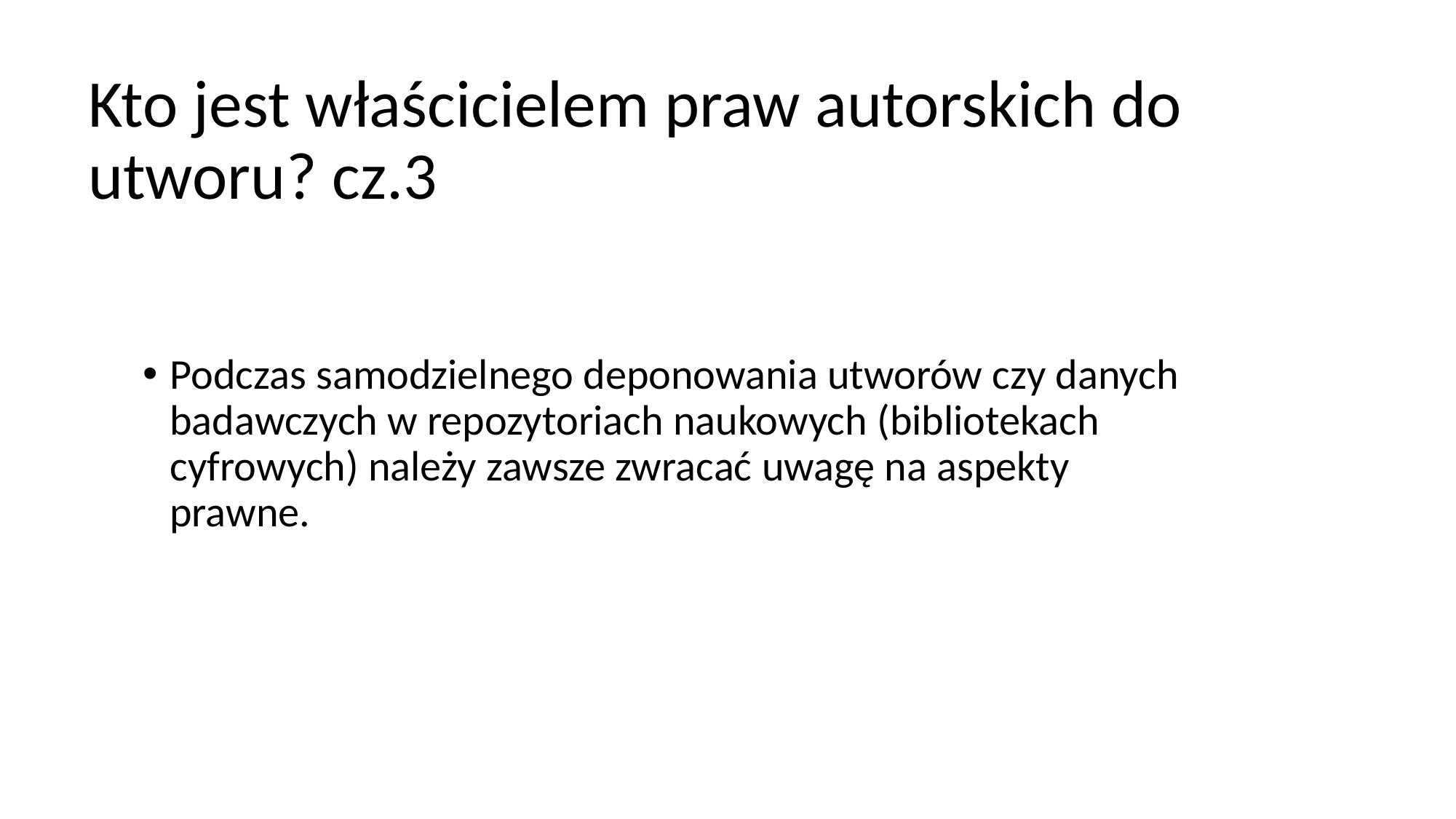

# Kto jest właścicielem praw autorskich do utworu? cz.3
Podczas samodzielnego deponowania utworów czy danych badawczych w repozytoriach naukowych (bibliotekach cyfrowych) należy zawsze zwracać uwagę na aspekty prawne.